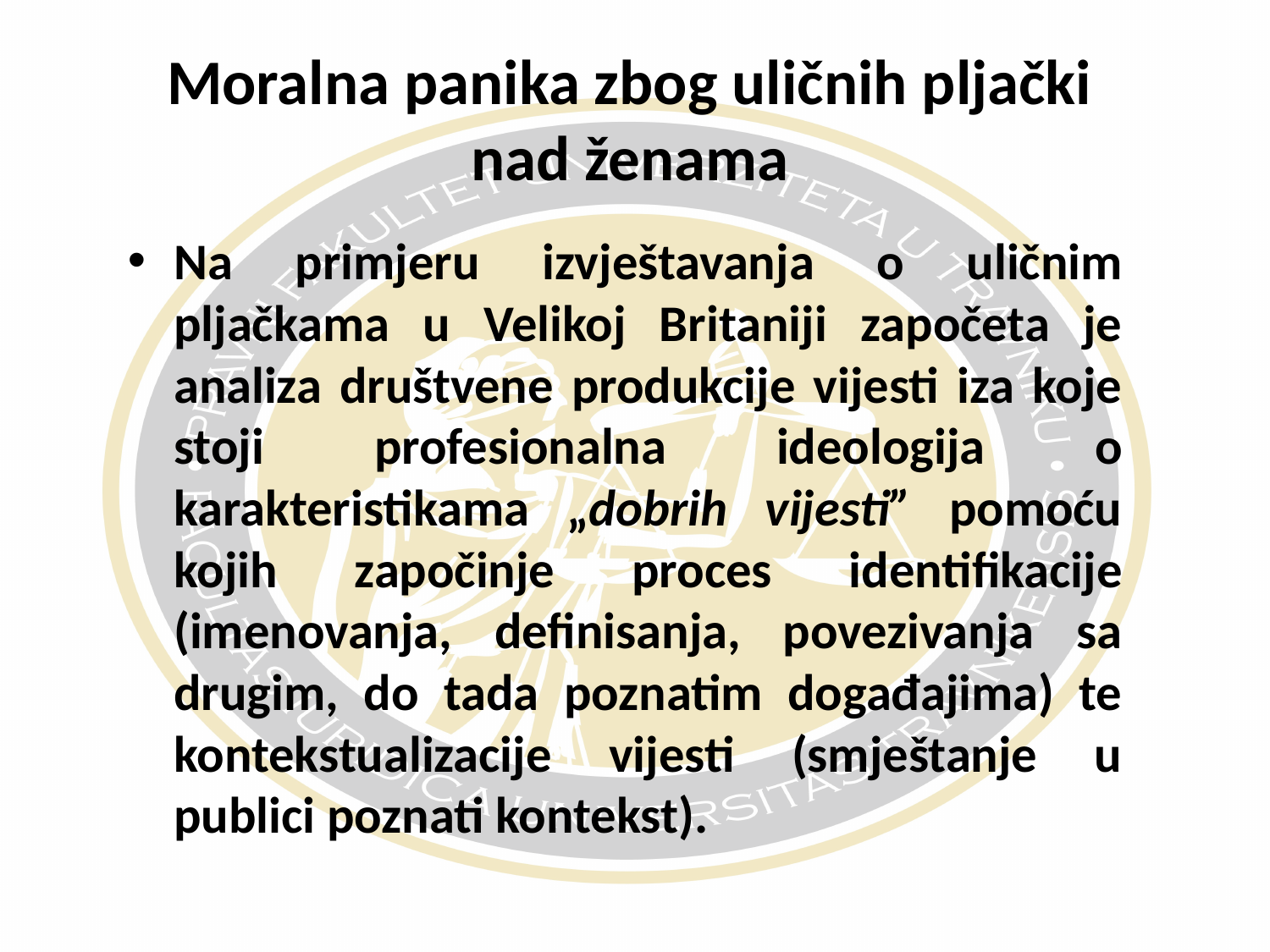

# Moralna panika zbog uličnih pljački nad ženama
Na primjeru izvještavanja o uličnim pljačkama u Velikoj Britaniji započeta je analiza društvene produkcije vijesti iza koje stoji profesionalna ideologija o karakteristikama „dobrih vijesti” pomoću kojih započinje proces identifikacije (imenovanja, definisanja, povezivanja sa drugim, do tada poznatim događajima) te kontekstualizacije vijesti (smještanje u publici poznati kontekst).